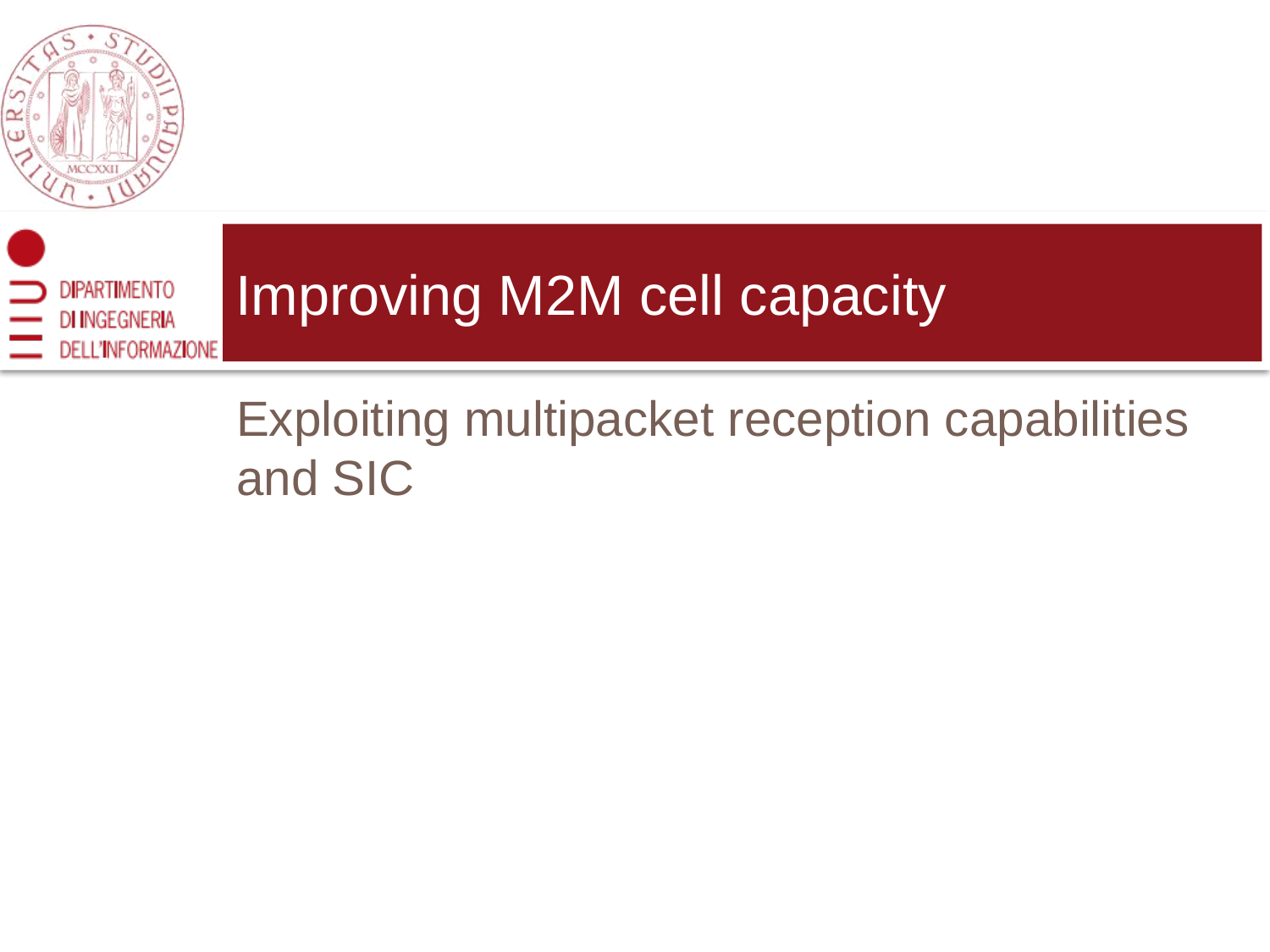

60
# Improving M2M cell capacity
Exploiting multipacket reception capabilities and SIC